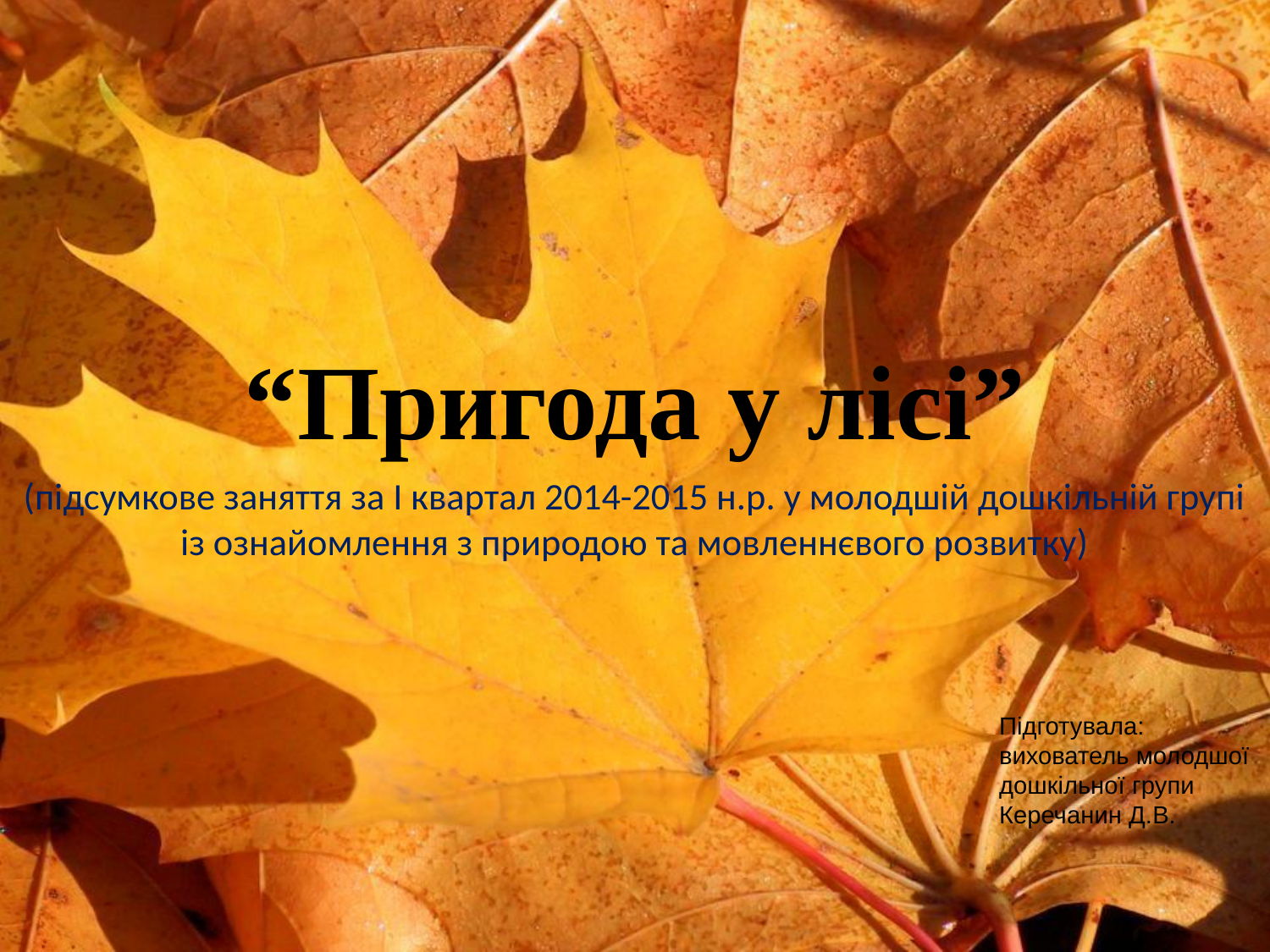

# “Пригода у лісі”
(підсумкове заняття за І квартал 2014-2015 н.р. у молодшій дошкільній групі із ознайомлення з природою та мовленнєвого розвитку)
Підготувала:
вихователь молодшої
дошкільної групи
Керечанин Д.В.